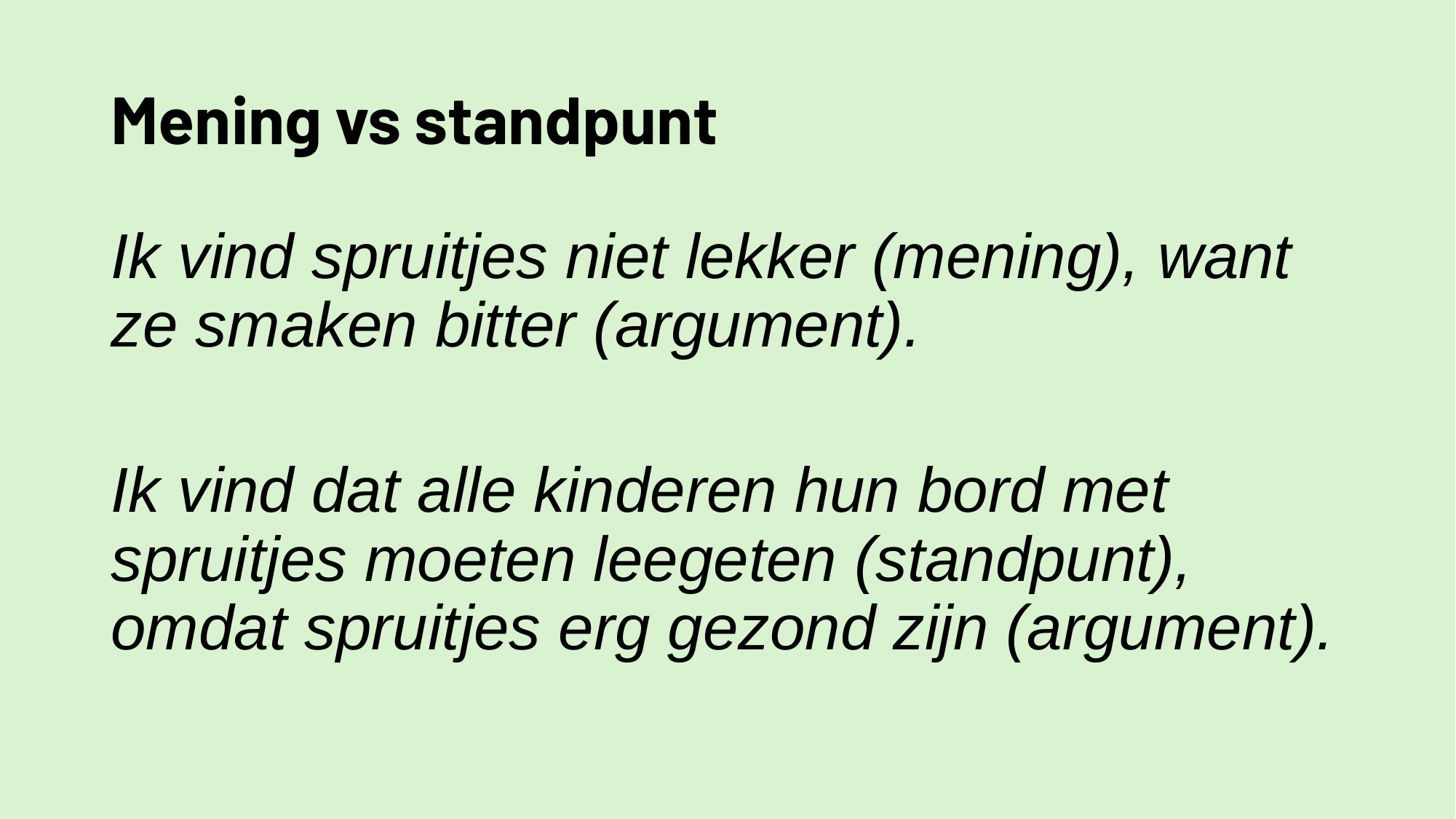

# Mening vs standpunt
Ik vind spruitjes niet lekker (mening), want ze smaken bitter (argument).

Ik vind dat alle kinderen hun bord met spruitjes moeten leegeten (standpunt), omdat spruitjes erg gezond zijn (argument).